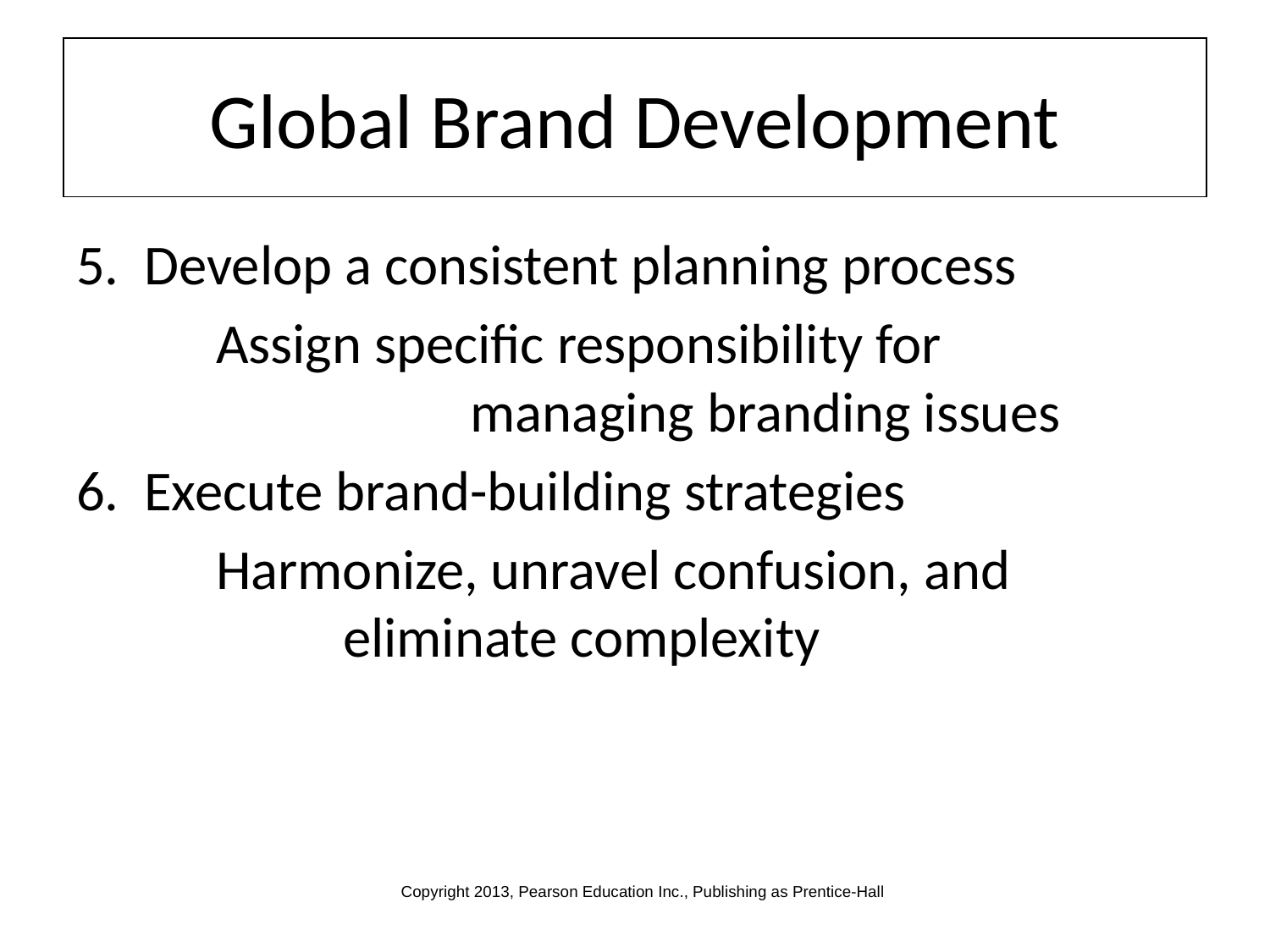

# Global Brand Development
5.  Develop a consistent planning process
	 Assign specific responsibility for 				 	 managing branding issues
6.  Execute brand-building strategies
	 Harmonize, unravel confusion, and 			 eliminate complexity

Copyright 2013, Pearson Education Inc., Publishing as Prentice-Hall